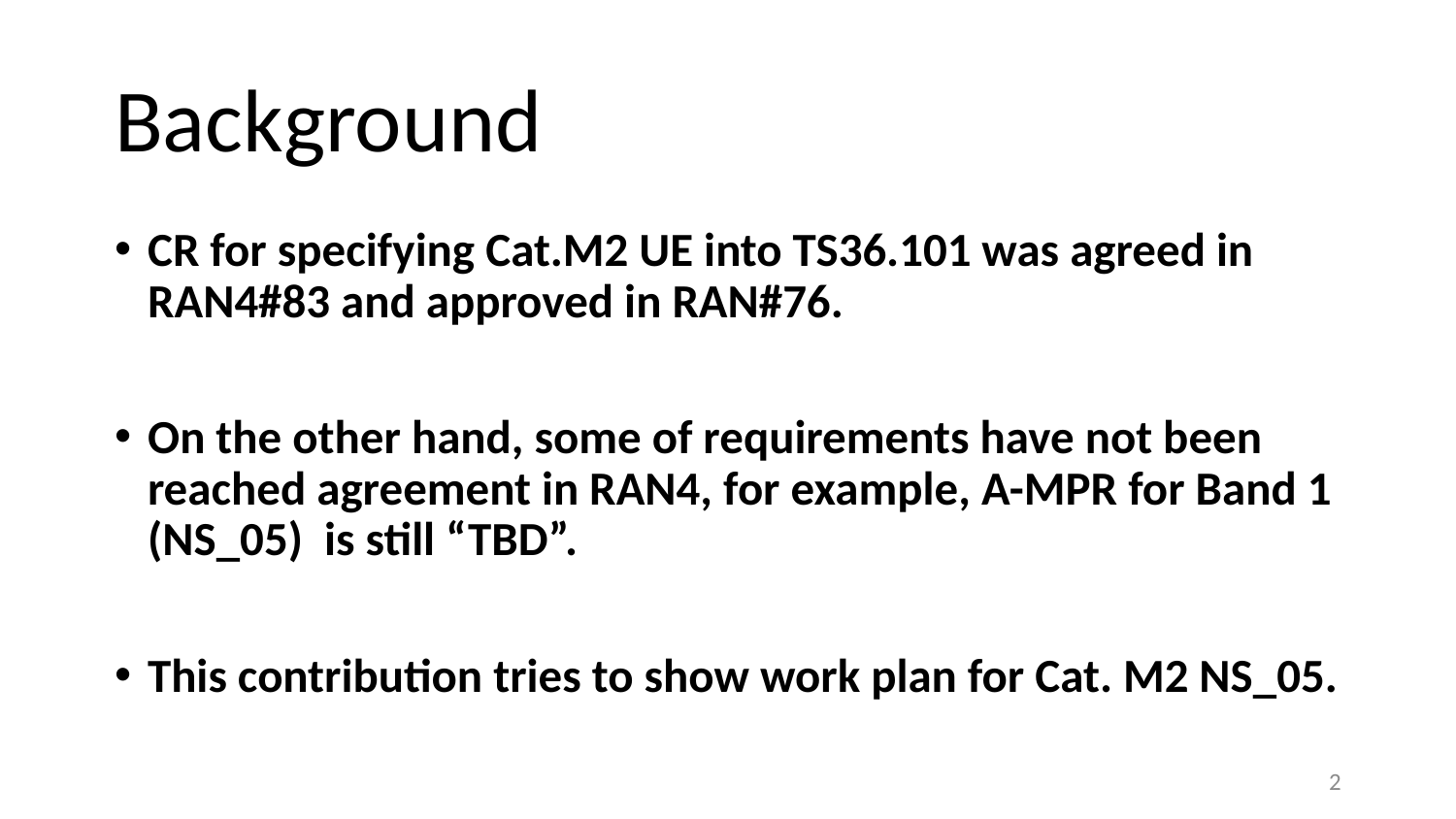

# Background
CR for specifying Cat.M2 UE into TS36.101 was agreed in RAN4#83 and approved in RAN#76.

On the other hand, some of requirements have not been reached agreement in RAN4, for example, A-MPR for Band 1 (NS_05)  is still “TBD”.

This contribution tries to show work plan for Cat. M2 NS_05.
2